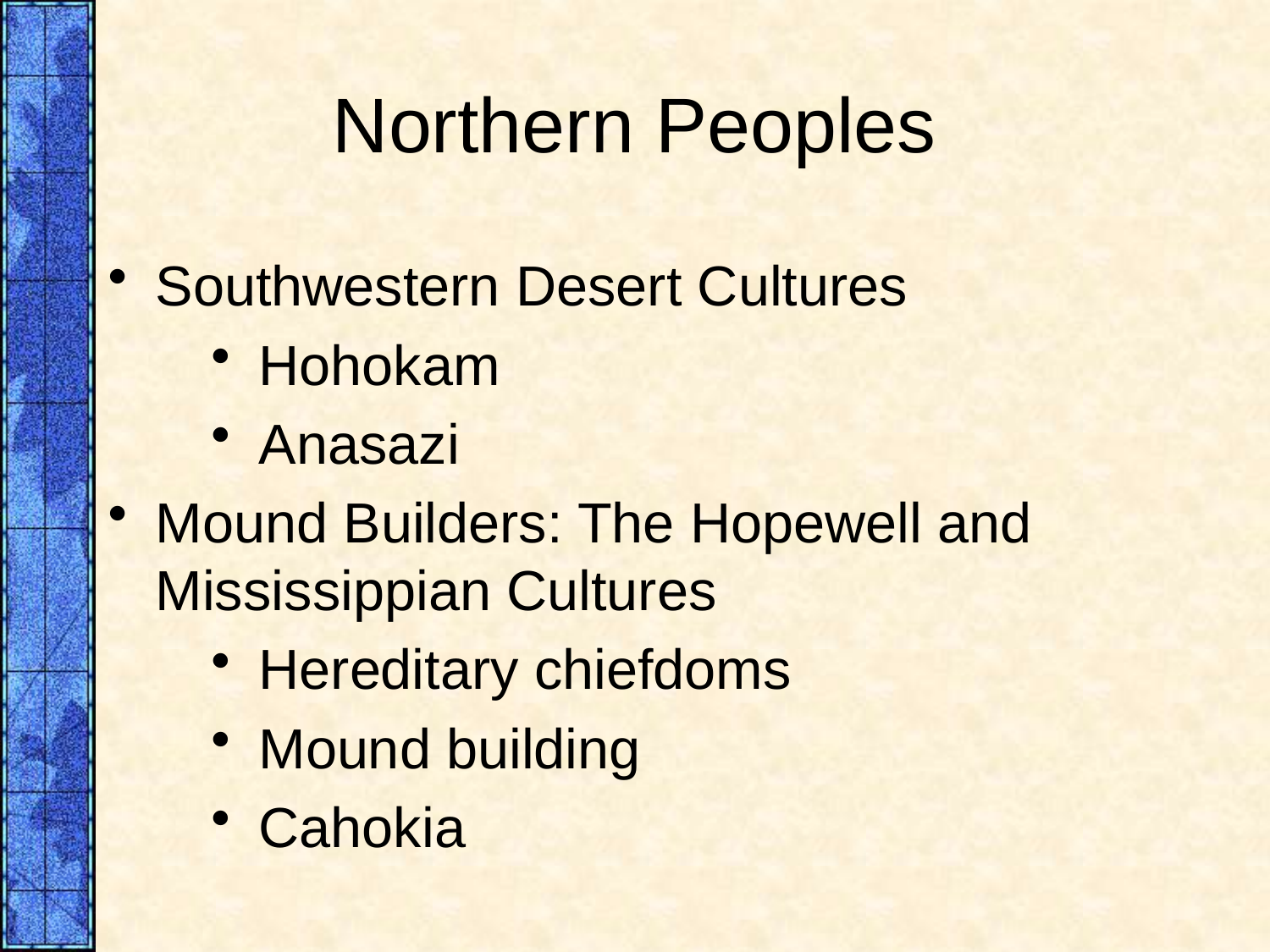

# Northern Peoples
Southwestern Desert Cultures
Hohokam
Anasazi
Mound Builders: The Hopewell and Mississippian Cultures
Hereditary chiefdoms
Mound building
Cahokia